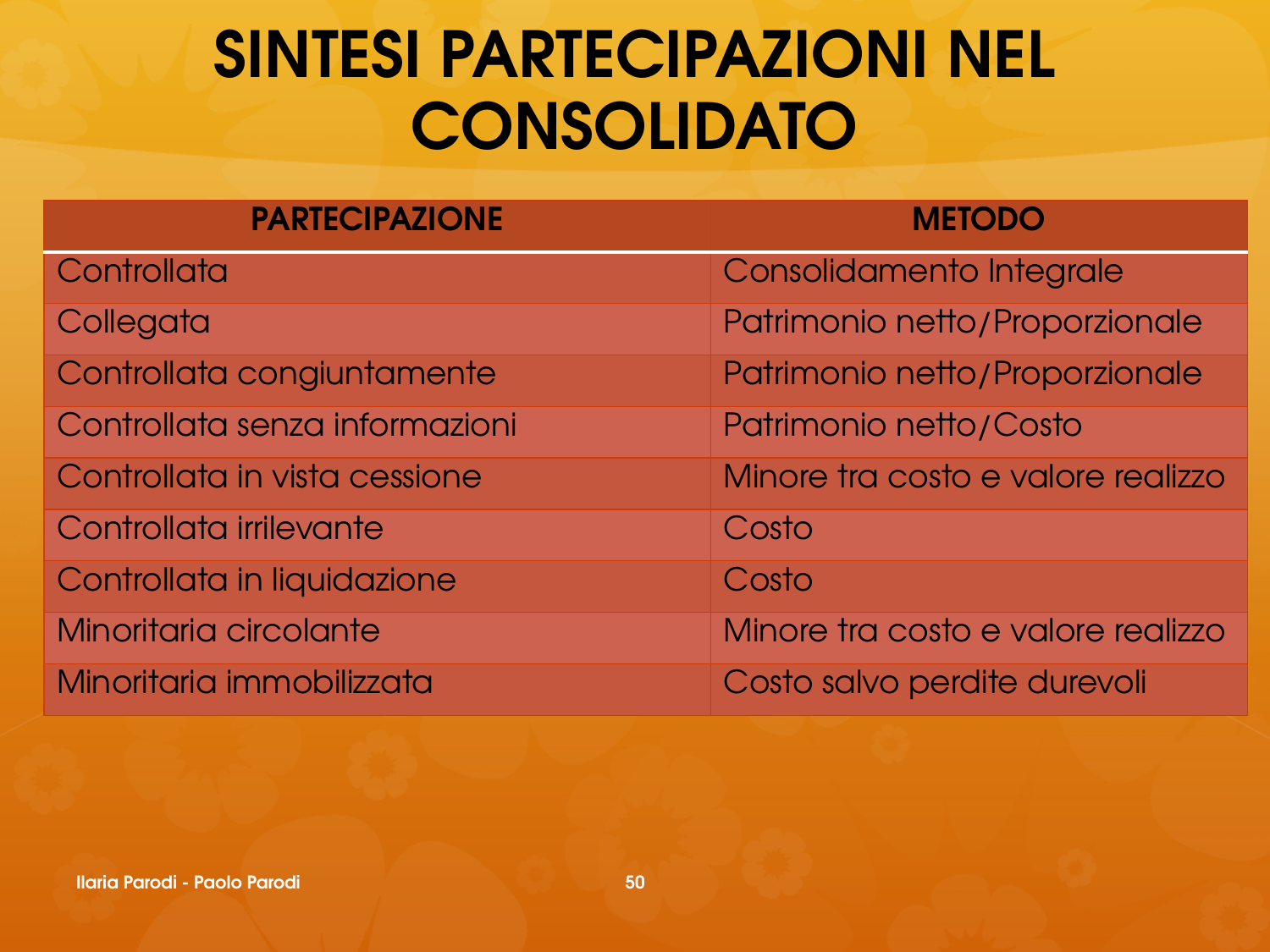

# SINTESI PARTECIPAZIONI NEL CONSOLIDATO
| PARTECIPAZIONE | METODO |
| --- | --- |
| Controllata | Consolidamento Integrale |
| Collegata | Patrimonio netto/Proporzionale |
| Controllata congiuntamente | Patrimonio netto/Proporzionale |
| Controllata senza informazioni | Patrimonio netto/Costo |
| Controllata in vista cessione | Minore tra costo e valore realizzo |
| Controllata irrilevante | Costo |
| Controllata in liquidazione | Costo |
| Minoritaria circolante | Minore tra costo e valore realizzo |
| Minoritaria immobilizzata | Costo salvo perdite durevoli |

Ilaria Parodi - Paolo Parodi
50